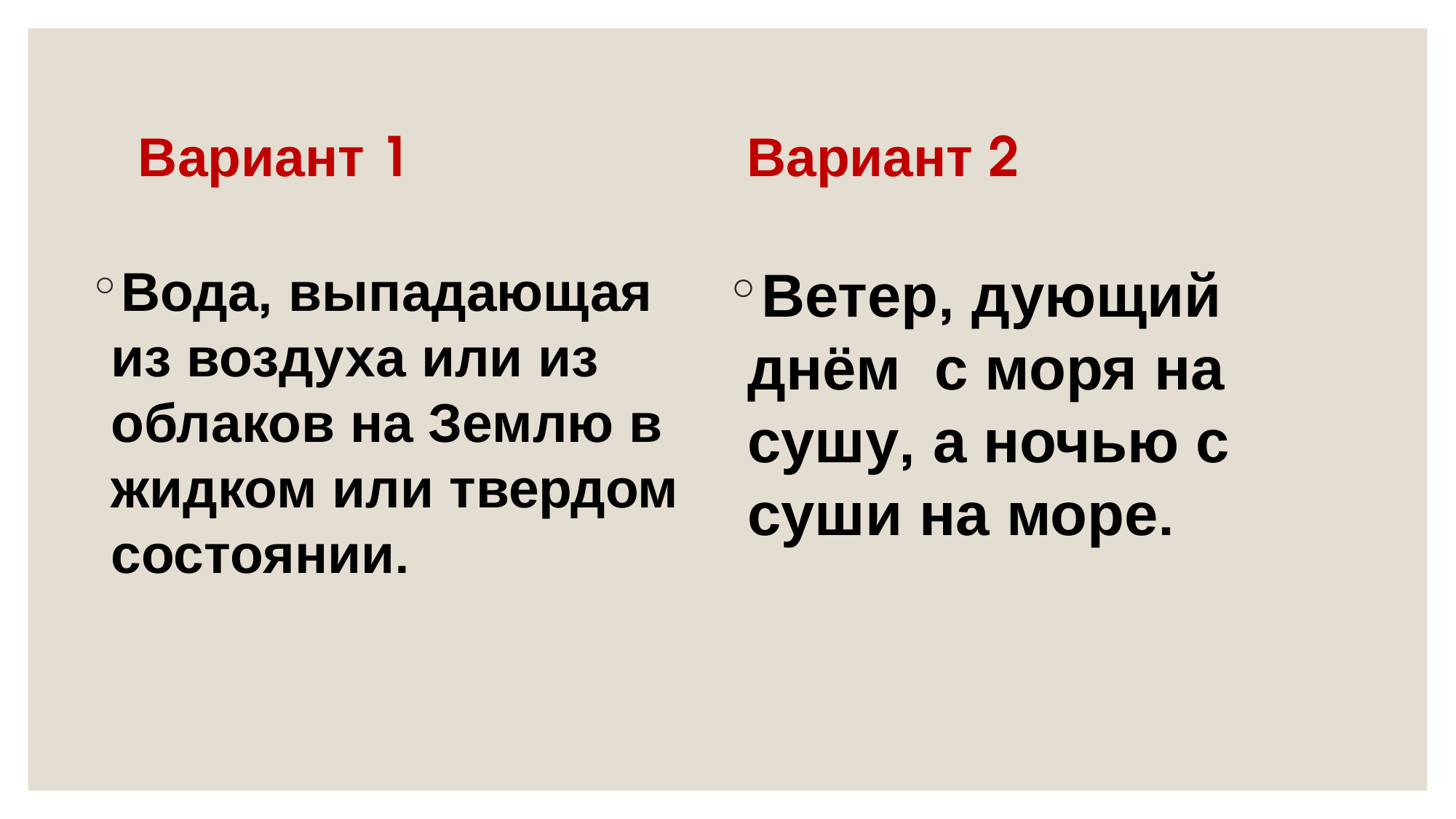

# Вариант 1                      Вариант 2
Вода, выпадающая из воздуха или из облаков на Землю в жидком или твердом состоянии.
Ветер, дующий днём  с моря на сушу, а ночью с суши на море.